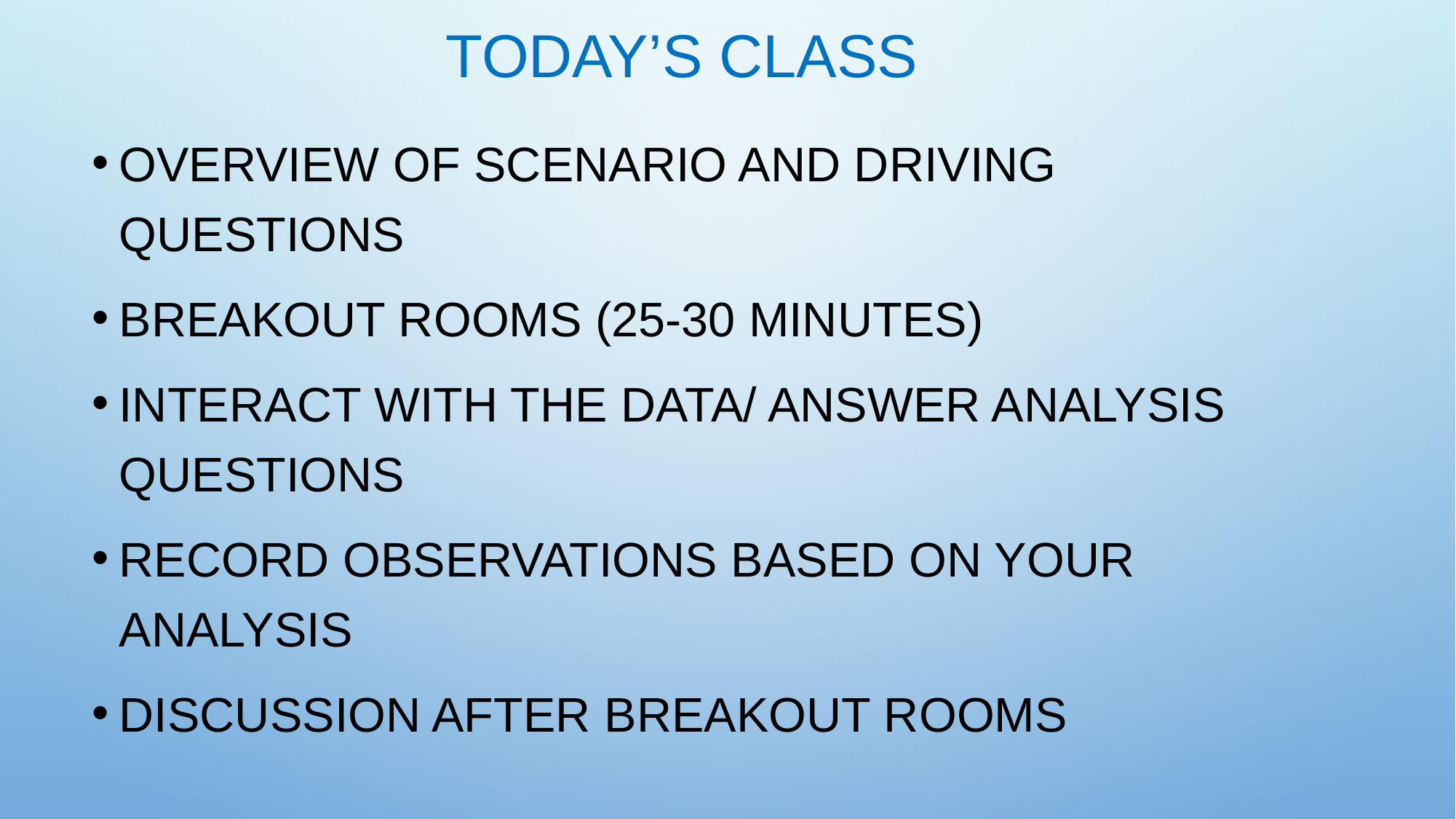

# Today’s Class
Overview of scenario and driving questions
Breakout rooms (25-30 minutes)
Interact with the data/ Answer analysis questions
Record observations based on your analysis
Discussion after breakout rooms